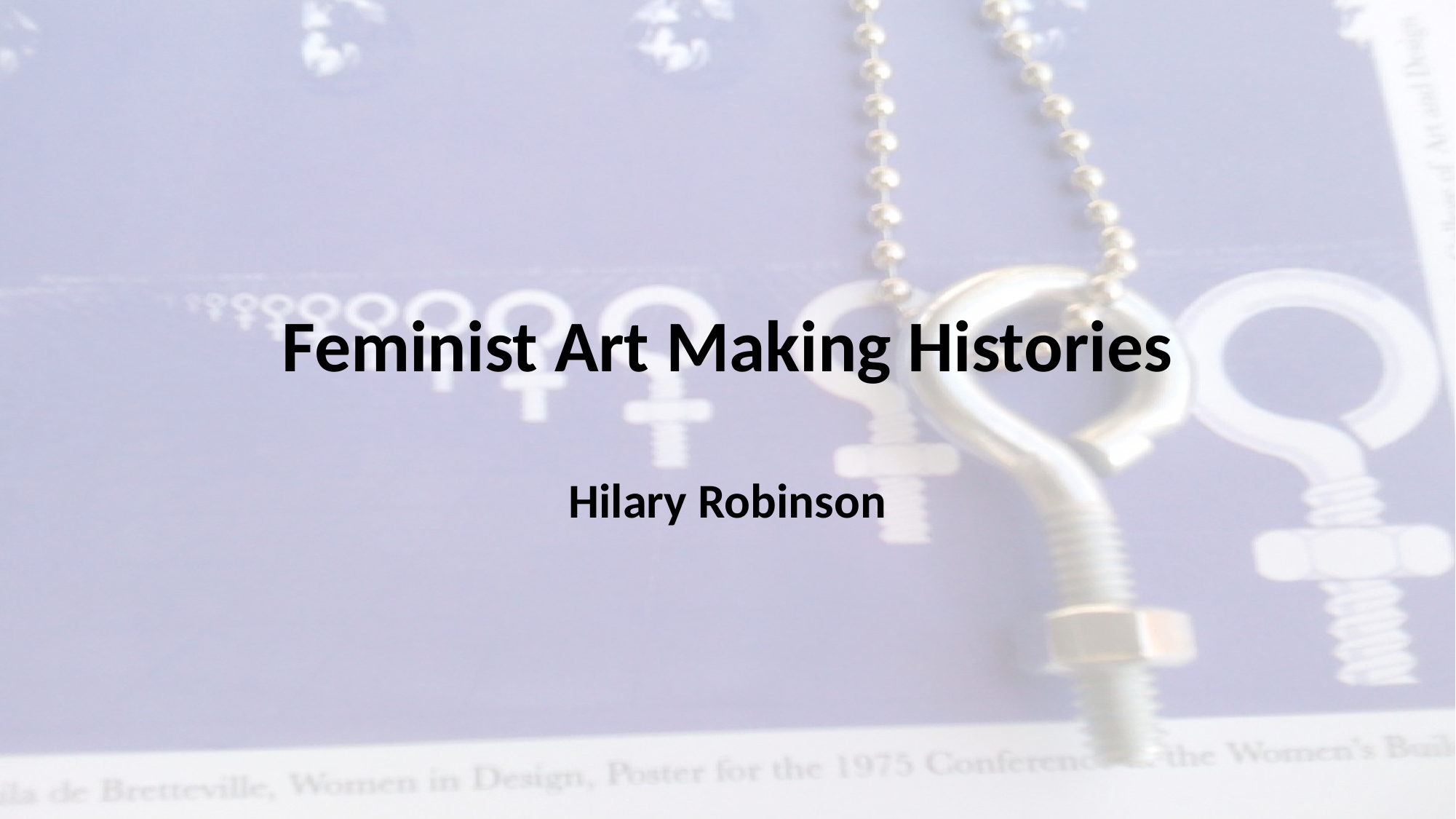

# Feminist Art Making Histories
Hilary Robinson